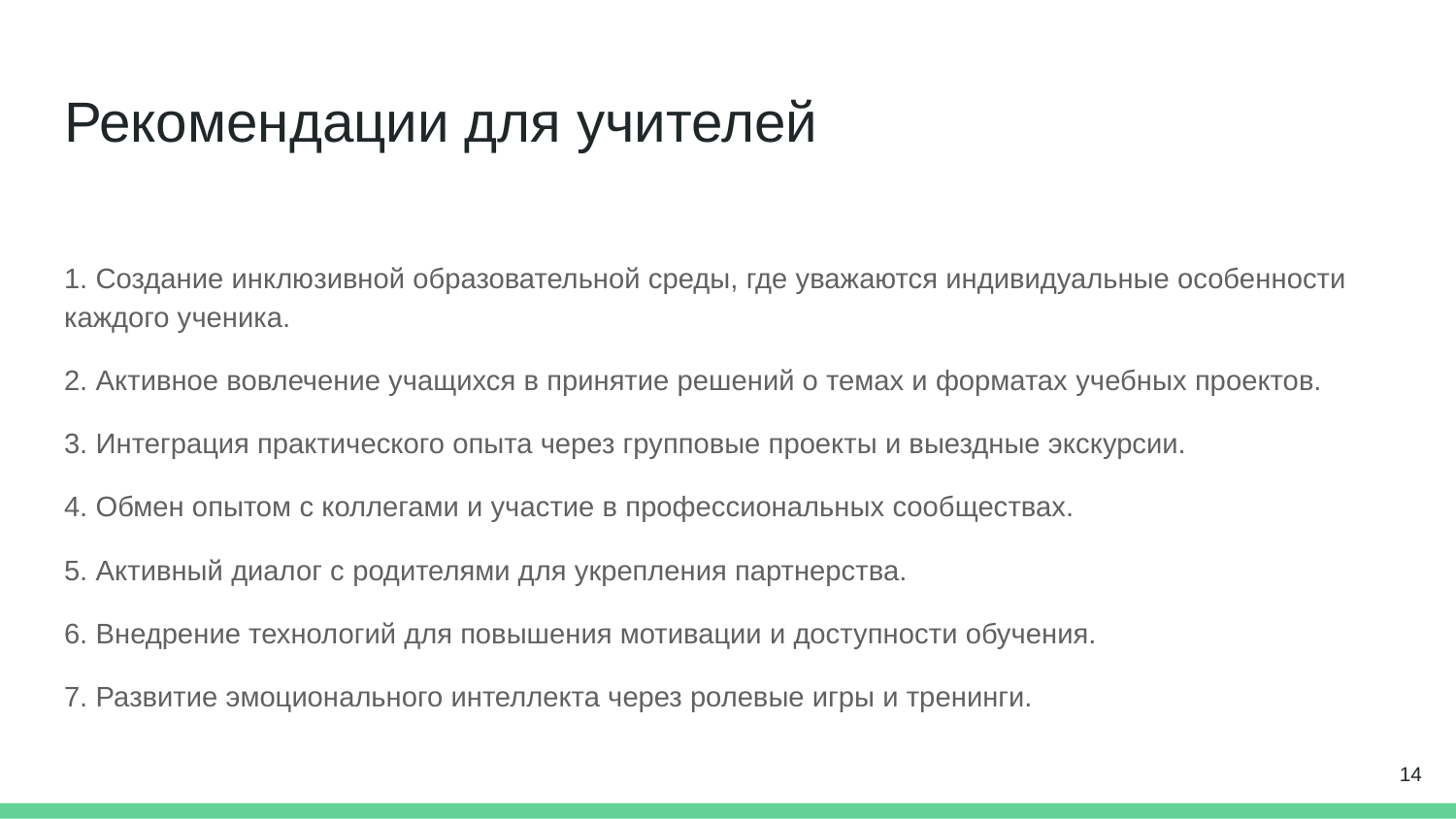

# Рекомендации для учителей
1. Создание инклюзивной образовательной среды, где уважаются индивидуальные особенности каждого ученика.
2. Активное вовлечение учащихся в принятие решений о темах и форматах учебных проектов.
3. Интеграция практического опыта через групповые проекты и выездные экскурсии.
4. Обмен опытом с коллегами и участие в профессиональных сообществах.
5. Активный диалог с родителями для укрепления партнерства.
6. Внедрение технологий для повышения мотивации и доступности обучения.
7. Развитие эмоционального интеллекта через ролевые игры и тренинги.
14